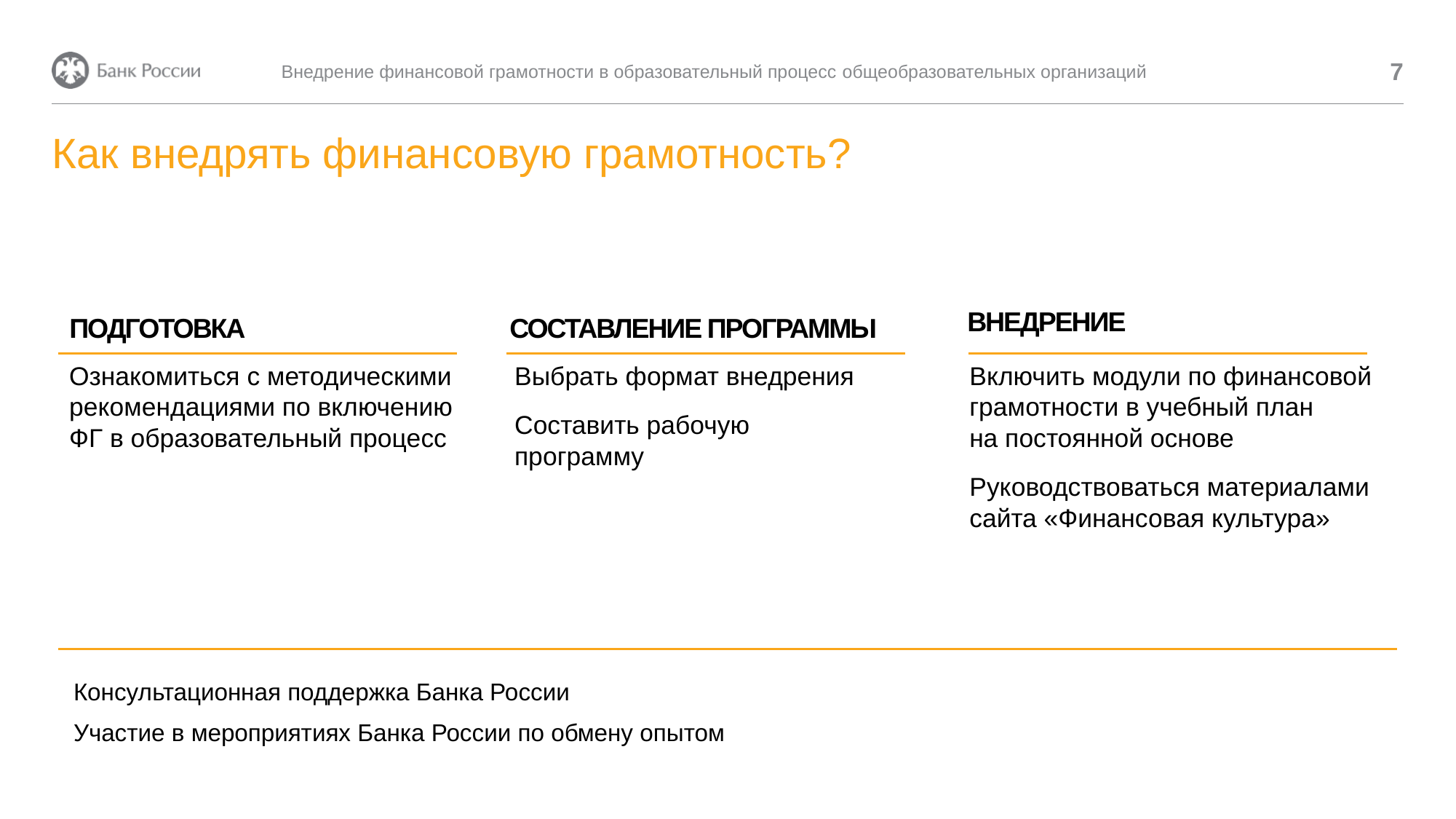

Внедрение финансовой грамотности в образовательный процесс общеобразовательных организаций
7
# Как внедрять финансовую грамотность?
ВНЕДРЕНИЕ
ПОДГОТОВКА
СОСТАВЛЕНИЕ ПРОГРАММЫ
Ознакомиться с методическими рекомендациями по включению ФГ в образовательный процесс
Выбрать формат внедрения
Составить рабочую программу
Включить модули по финансовой грамотности в учебный план
на постоянной основе
Руководствоваться материалами сайта «Финансовая культура»
Консультационная поддержка Банка России
Участие в мероприятиях Банка России по обмену опытом